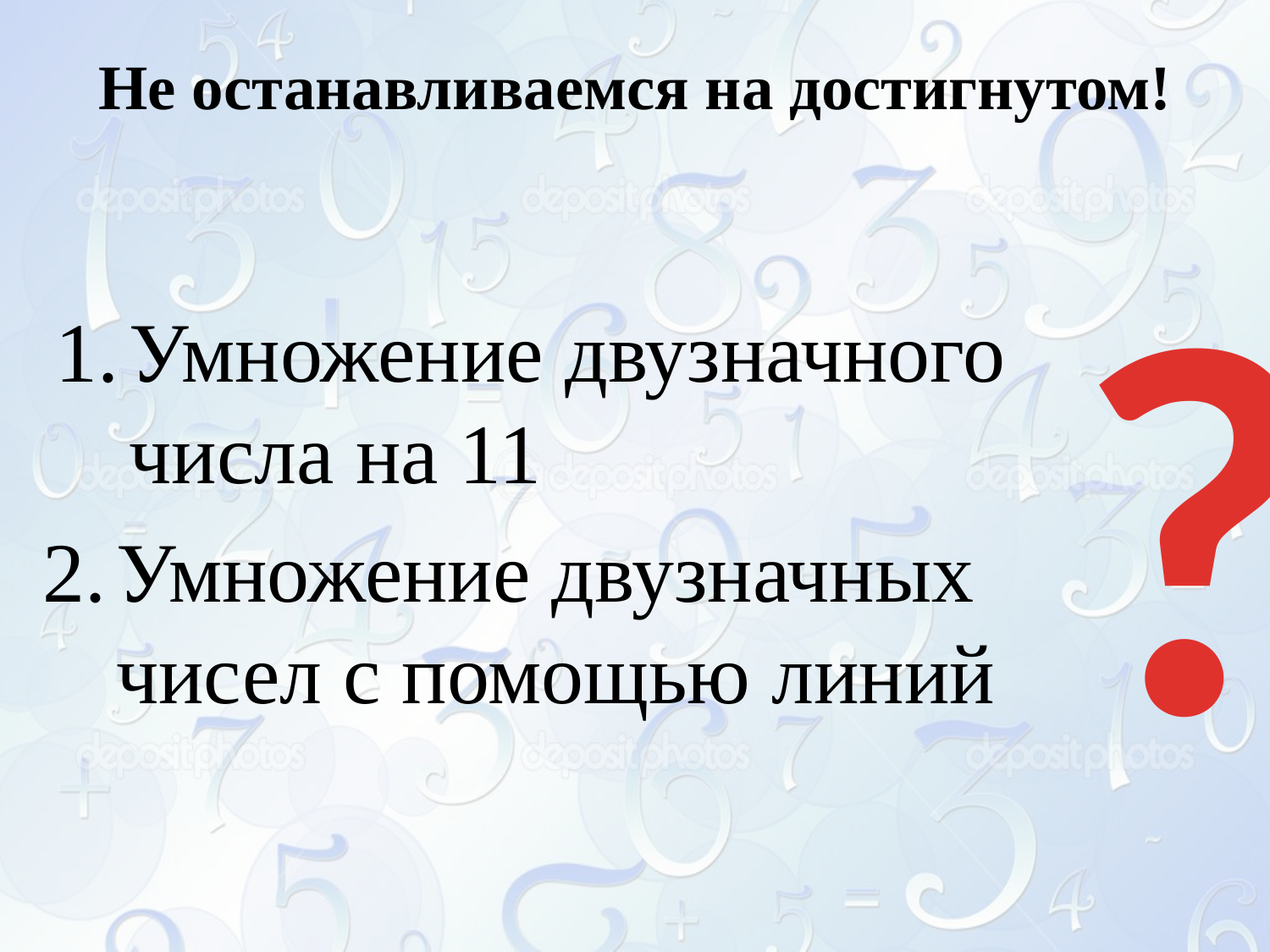

Не останавливаемся на достигнутом!

Умножение двузначного числа на 11
Умножение двузначных чисел с помощью линий
?